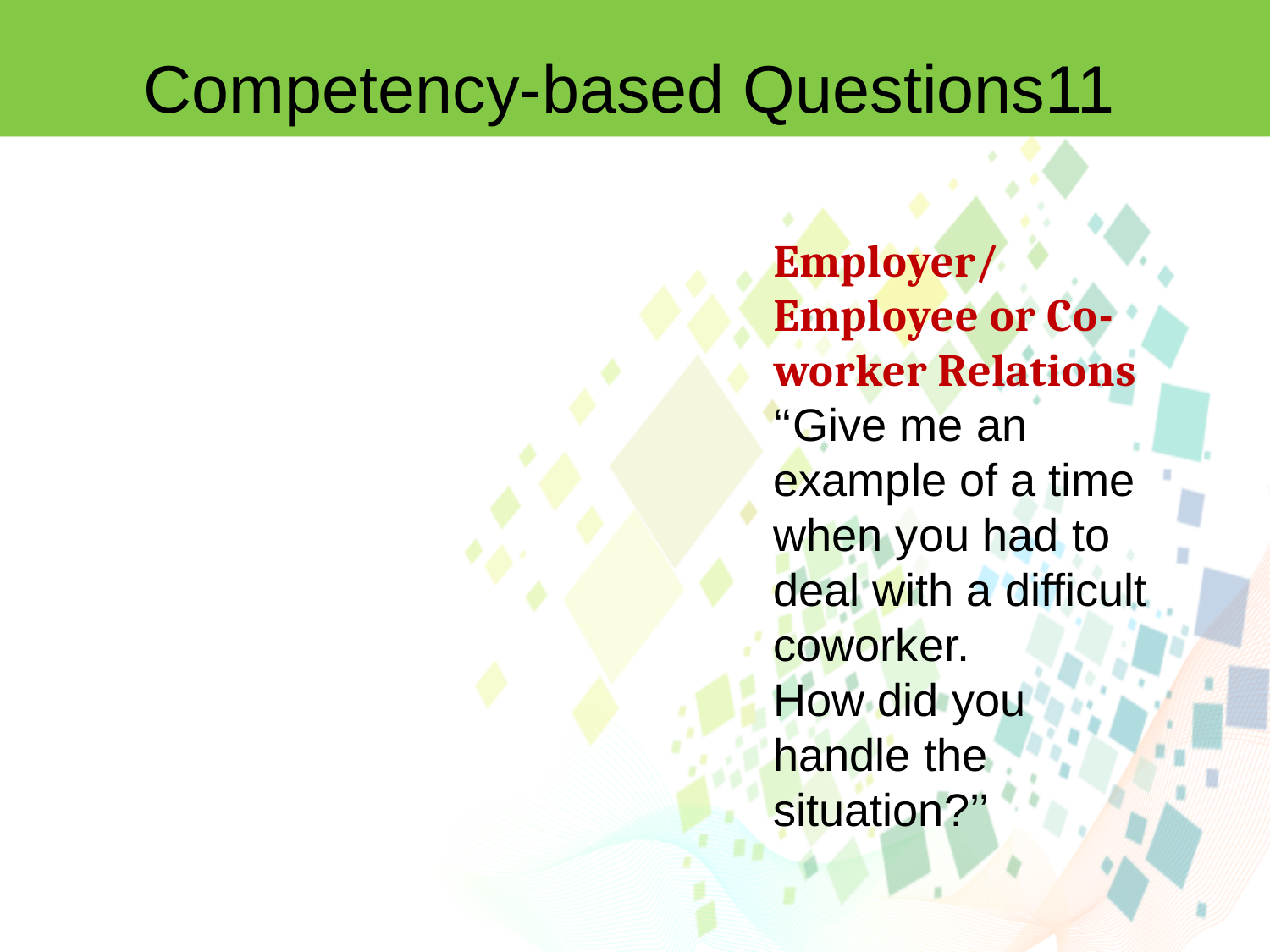

Competency-based Questions11
Employer/
Employee or Co-worker Relations
‘‘Give me an example of a time when you had to deal with a difficult coworker.
How did you handle the situation?’’